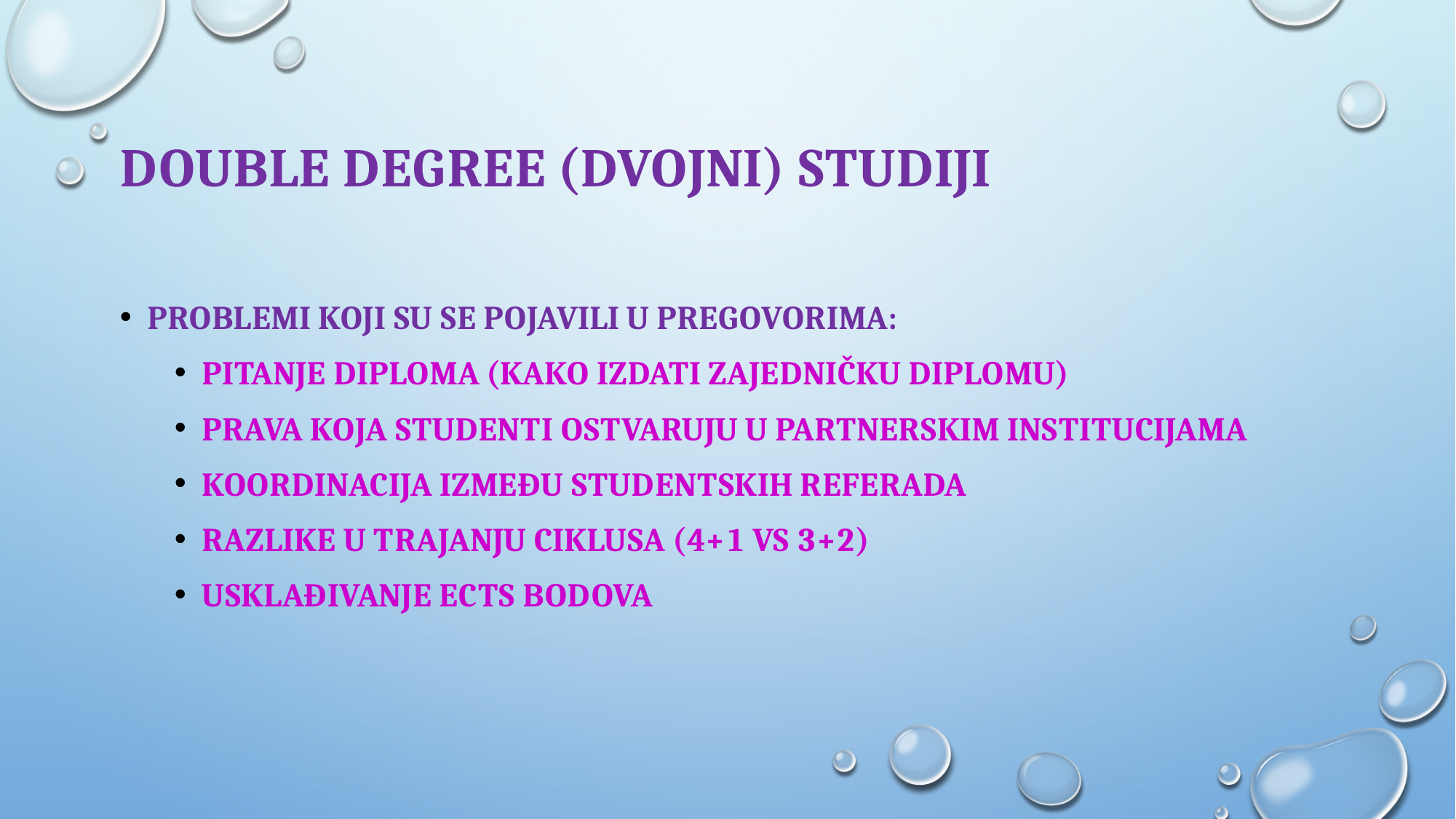

# Double degree (Dvojni) studiji
Problemi koji su se pojavili u pregovorima:
Pitanje diploma (kako izdati zajedničku diplomu)
Prava koja studenti ostvaruju u partnerskim institucijama
Koordinacija između studentskih referada
Razlike u trajanju ciklusa (4+1 vs 3+2)
Usklađivanje ects bodova